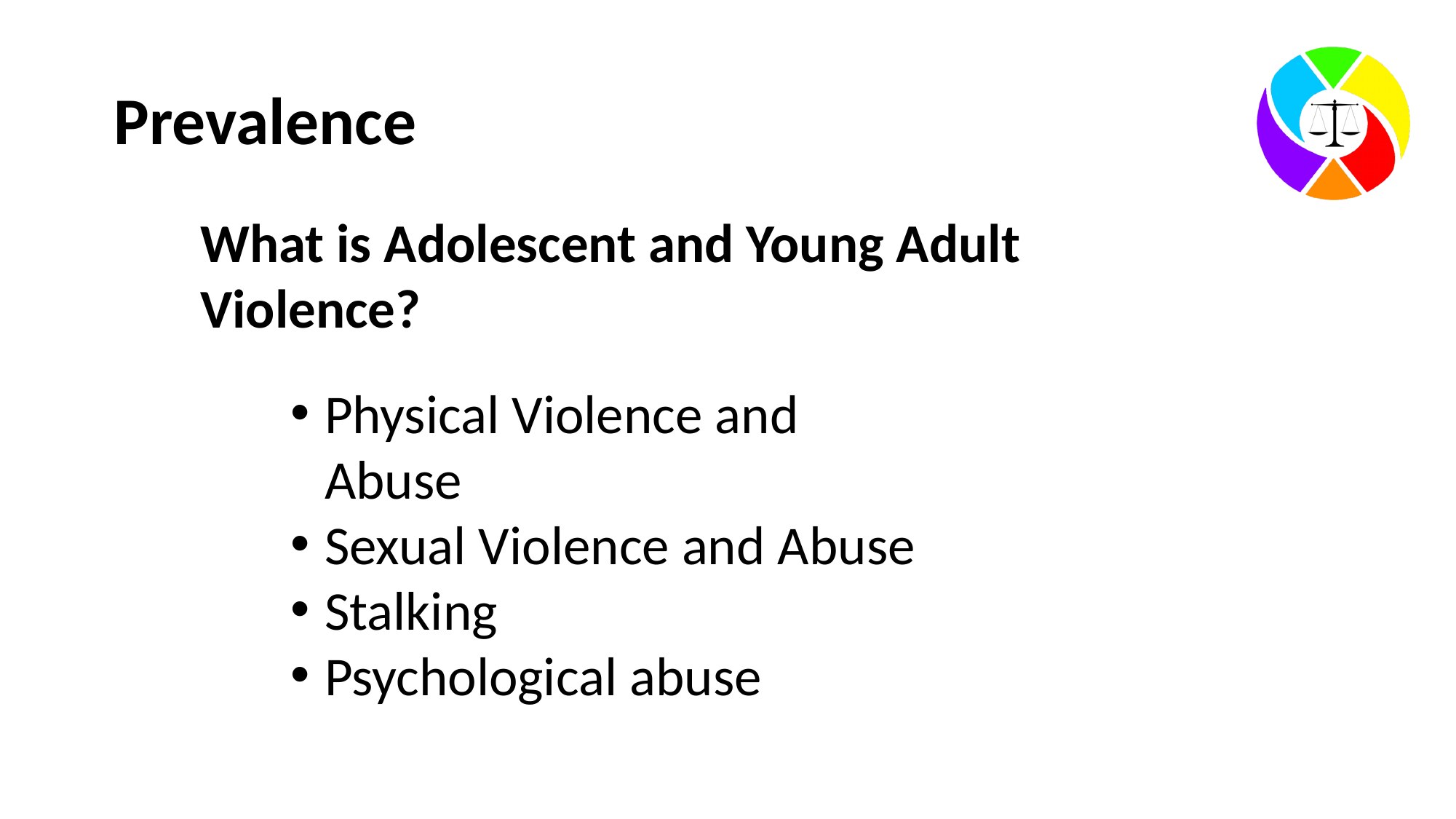

# Prevalence
What is Adolescent and Young Adult Violence?
Physical Violence and Abuse
Sexual Violence and Abuse
Stalking
Psychological abuse